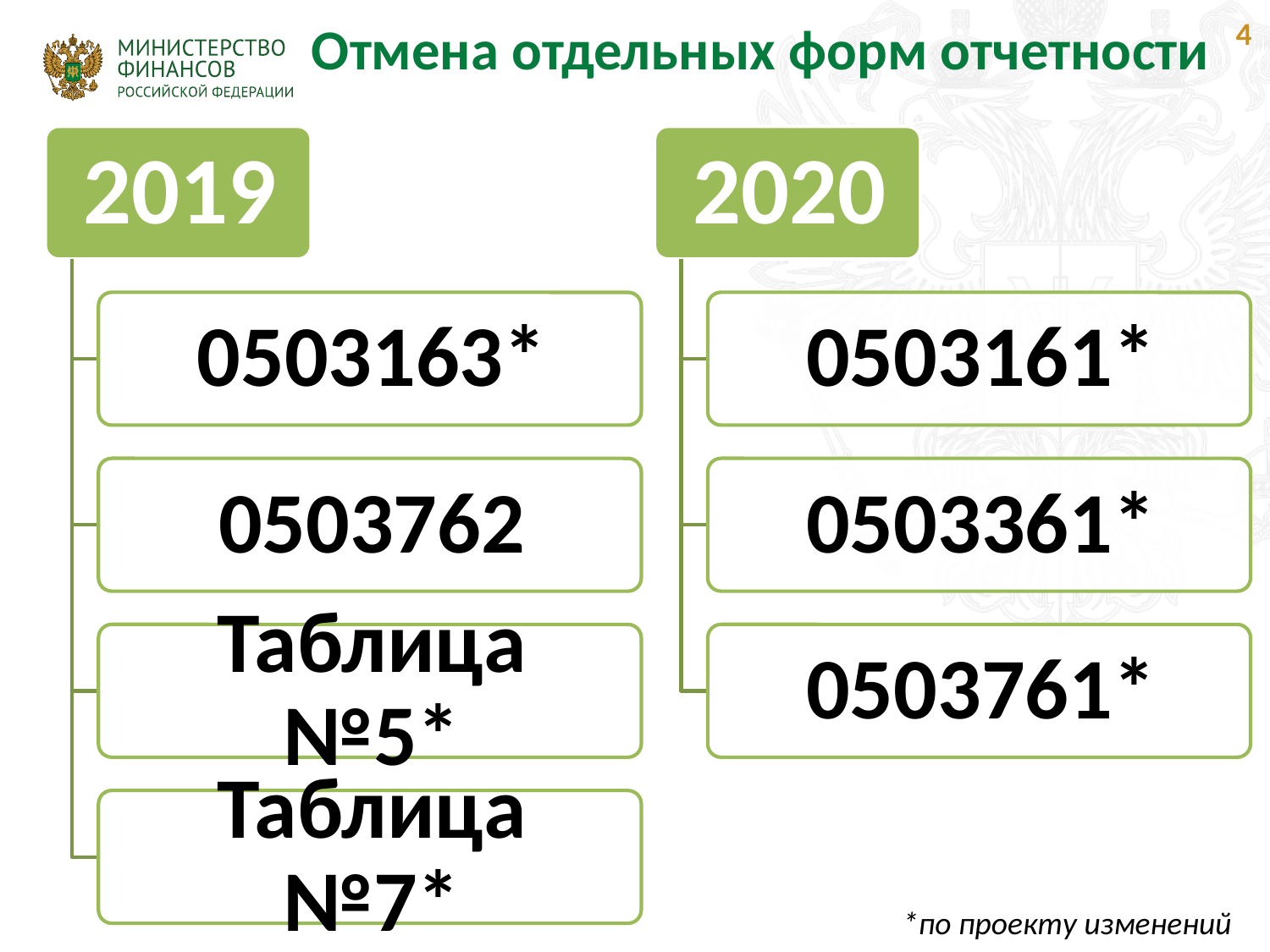

Отмена отдельных форм отчетности
 4
2019
0503163*
0503762
Таблица №5*
Таблица №7*
2020
0503161*
0503361*
0503761*
*по проекту изменений